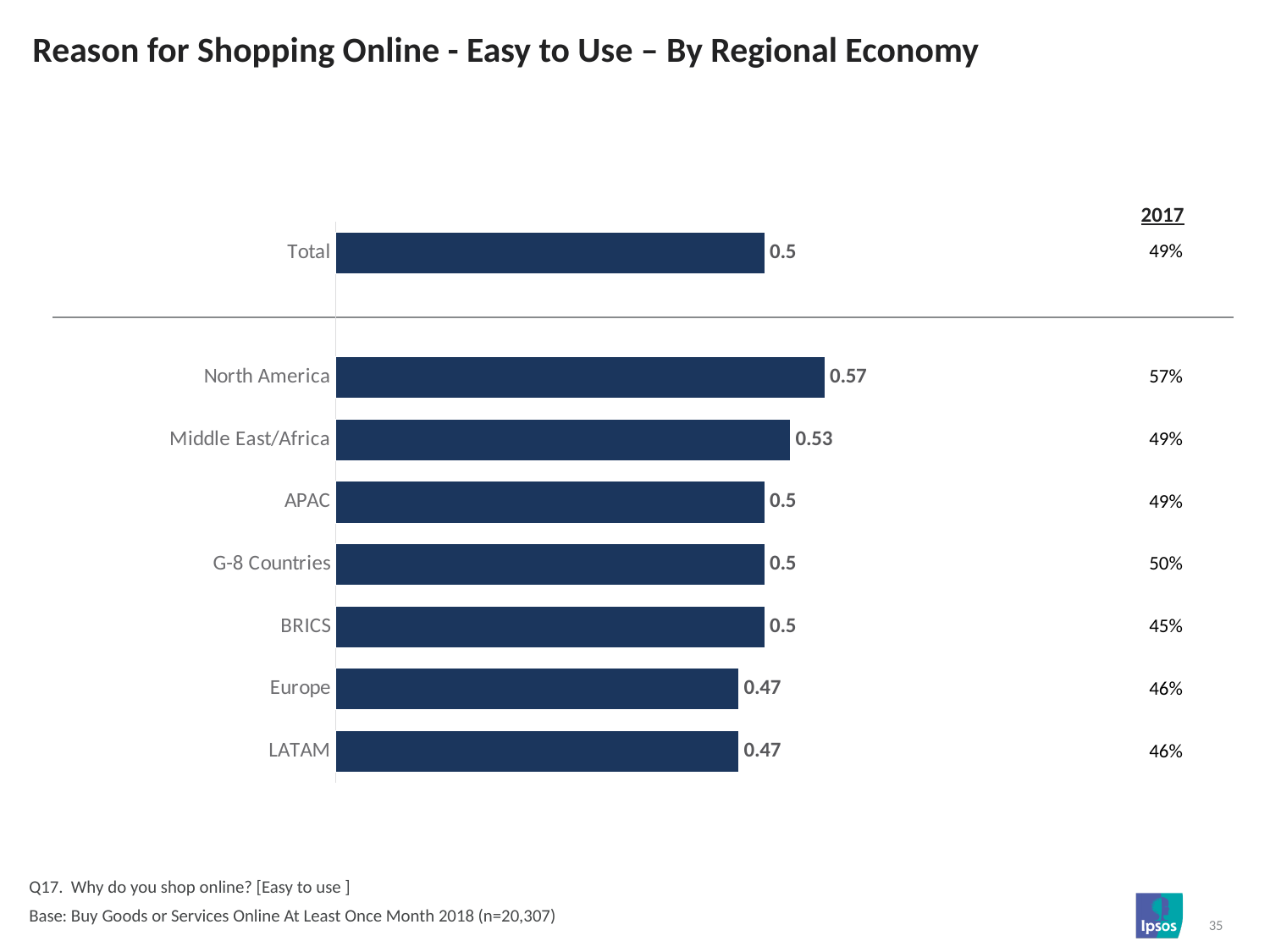

# Reason for Shopping Online - Easy to Use – By Regional Economy
| 2017 |
| --- |

### Chart

| Category | Column1 |
|---|---|
| Total | 0.5 |
|  | None |
| North America | 0.57 |
| Middle East/Africa | 0.53 |
| APAC | 0.5 |
| G-8 Countries | 0.5 |
| BRICS | 0.5 |
| Europe | 0.47 |
| LATAM | 0.47 |
| 49% |
| --- |
|  |
| 57% |
| 49% |
| 49% |
| 50% |
| 45% |
| 46% |
| 46% |
Q17.  Why do you shop online? [Easy to use ]
Base: Buy Goods or Services Online At Least Once Month 2018 (n=20,307)